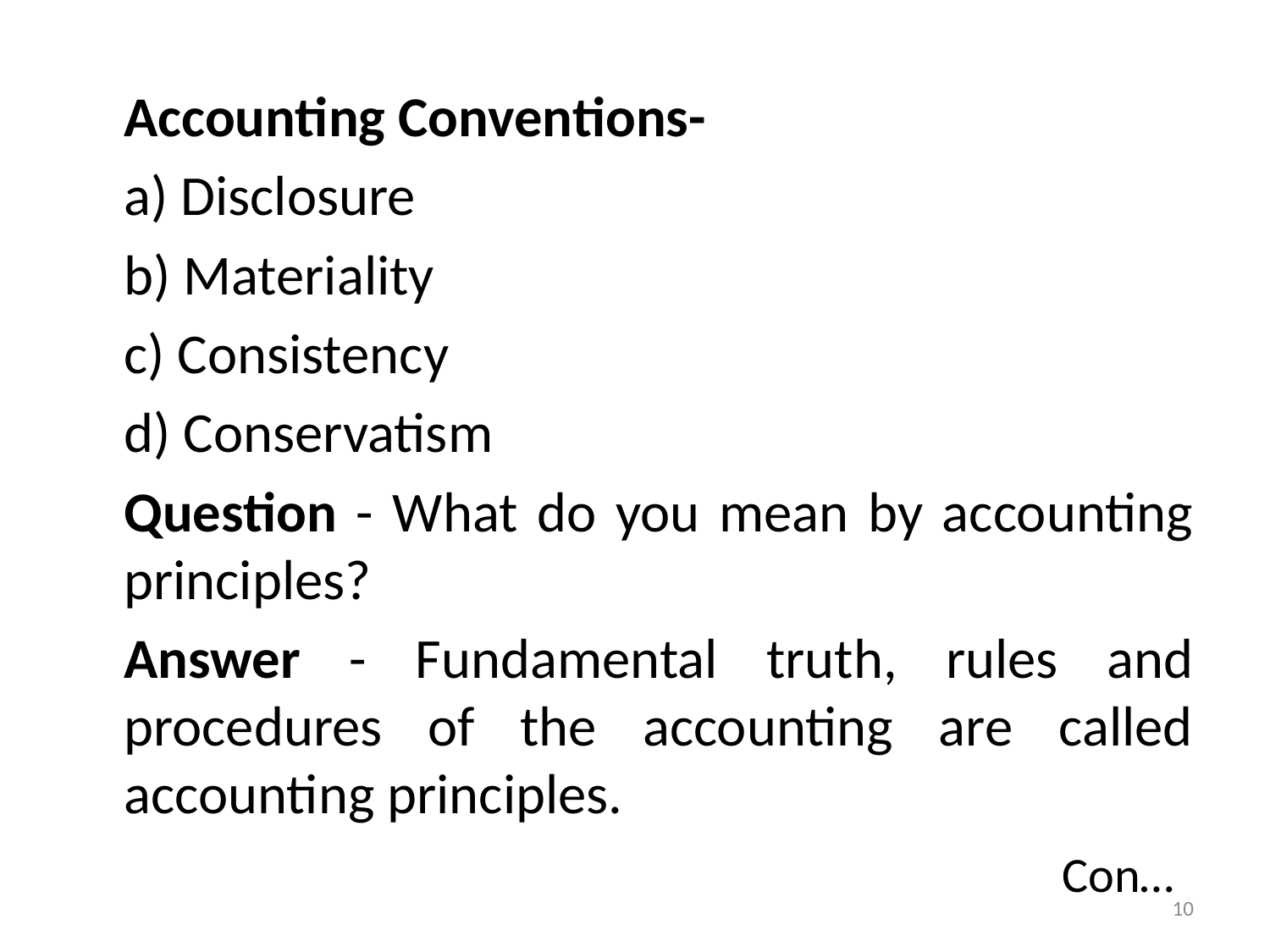

Accounting Conventions-
	a) Disclosure
	b) Materiality
	c) Consistency
	d) Conservatism
	Question - What do you mean by accounting principles?
	Answer - Fundamental truth, rules and procedures of the accounting are called accounting principles.
								    Con…

10